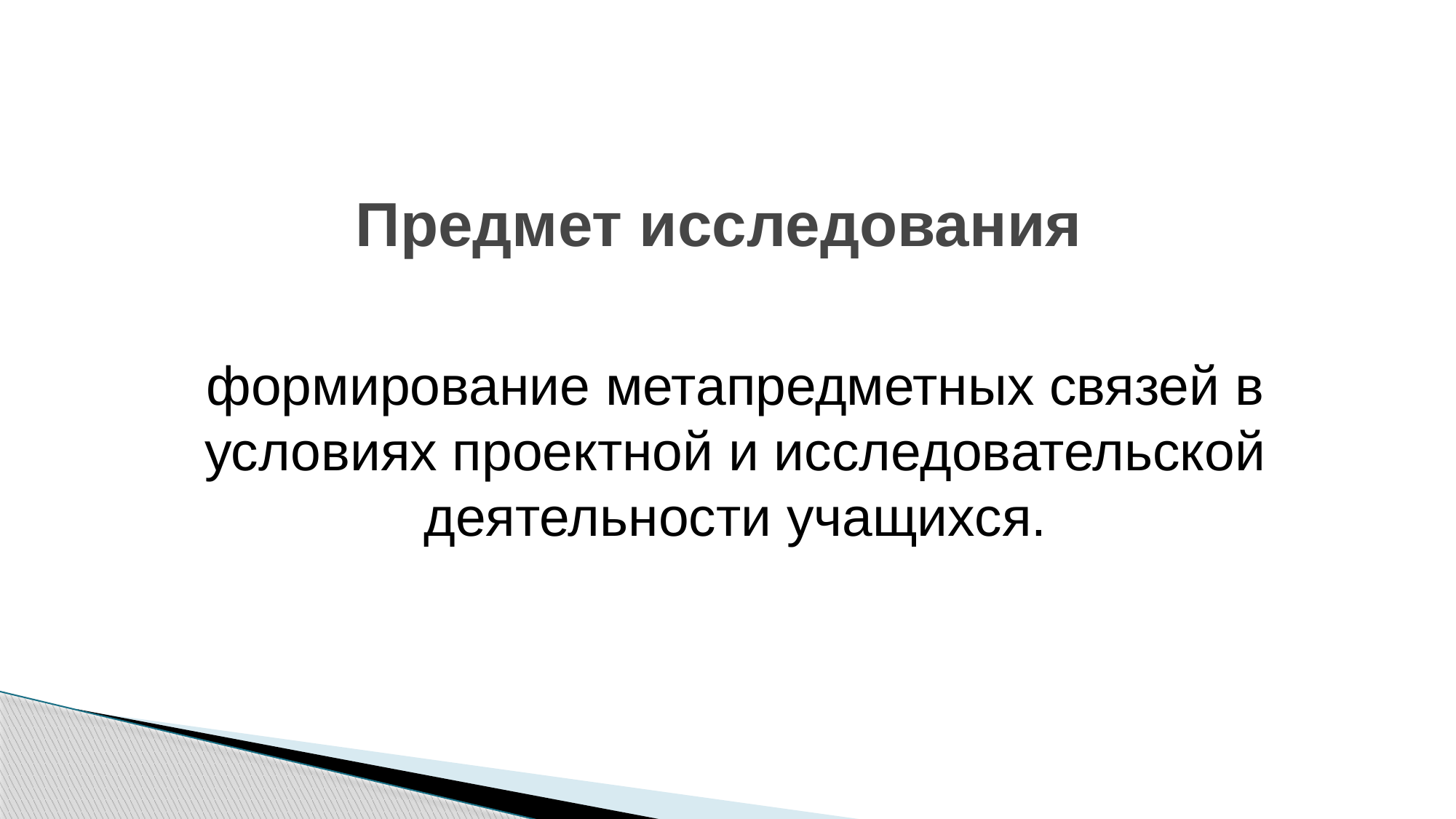

# Предмет исследования
формирование метапредметных связей в условиях проектной и исследовательской деятельности учащихся.